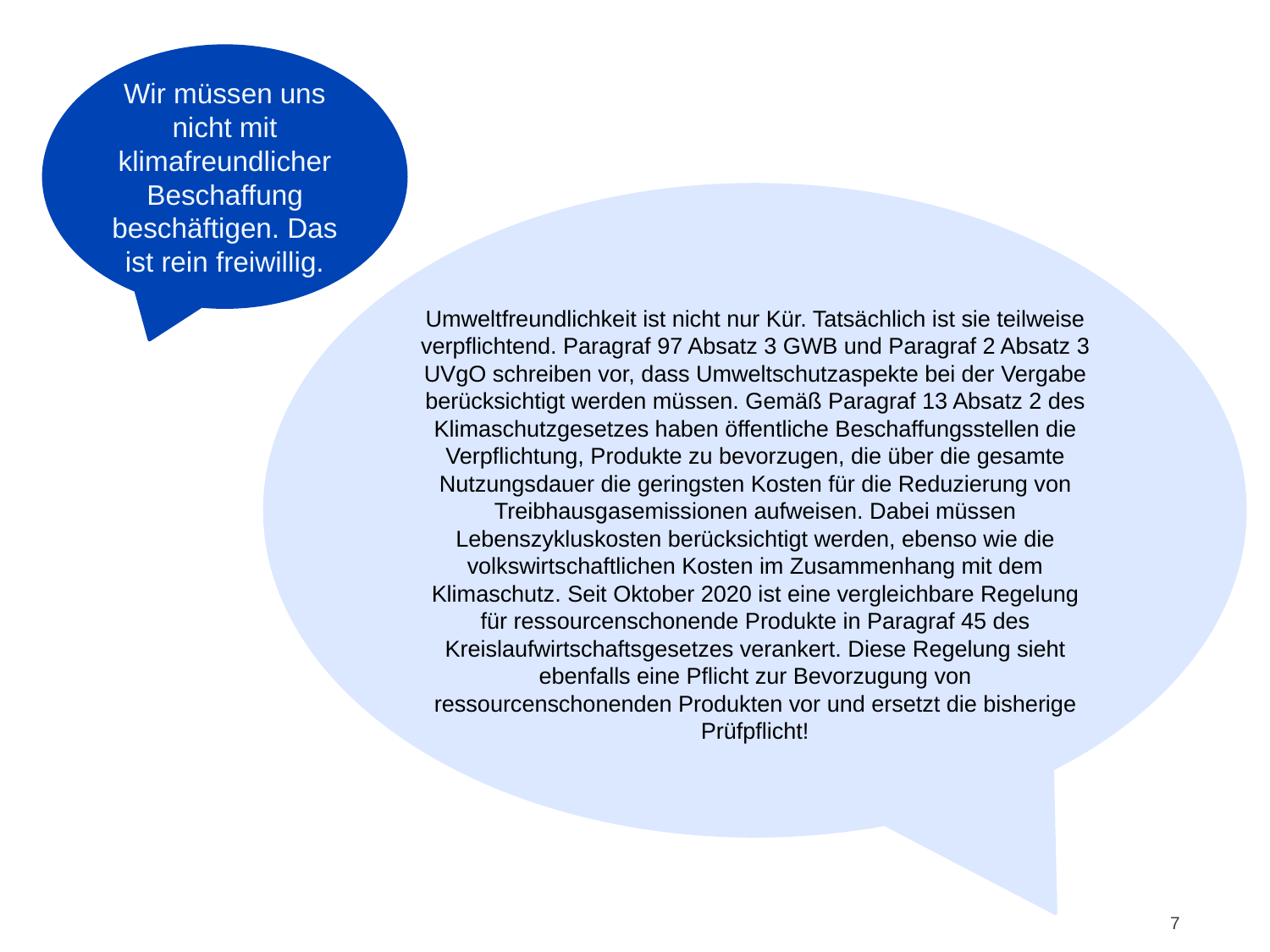

Wir müssen uns nicht mit klimafreundlicher Beschaffung beschäftigen. Das ist rein freiwillig.
# Argumente 9

Umweltfreundlichkeit ist nicht nur Kür. Tatsächlich ist sie teilweise verpflichtend. Paragraf 97 Absatz 3 GWB und Paragraf 2 Absatz 3 UVgO schreiben vor, dass Umweltschutzaspekte bei der Vergabe berücksichtigt werden müssen. Gemäß Paragraf 13 Absatz 2 des Klimaschutzgesetzes haben öffentliche Beschaffungsstellen die Verpflichtung, Produkte zu bevorzugen, die über die gesamte Nutzungsdauer die geringsten Kosten für die Reduzierung von Treibhausgasemissionen aufweisen. Dabei müssen Lebenszykluskosten berücksichtigt werden, ebenso wie die volkswirtschaftlichen Kosten im Zusammenhang mit dem Klimaschutz. Seit Oktober 2020 ist eine vergleichbare Regelung für ressourcenschonende Produkte in Paragraf 45 des Kreislaufwirtschaftsgesetzes verankert. Diese Regelung sieht ebenfalls eine Pflicht zur Bevorzugung von ressourcenschonenden Produkten vor und ersetzt die bisherige Prüfpflicht!